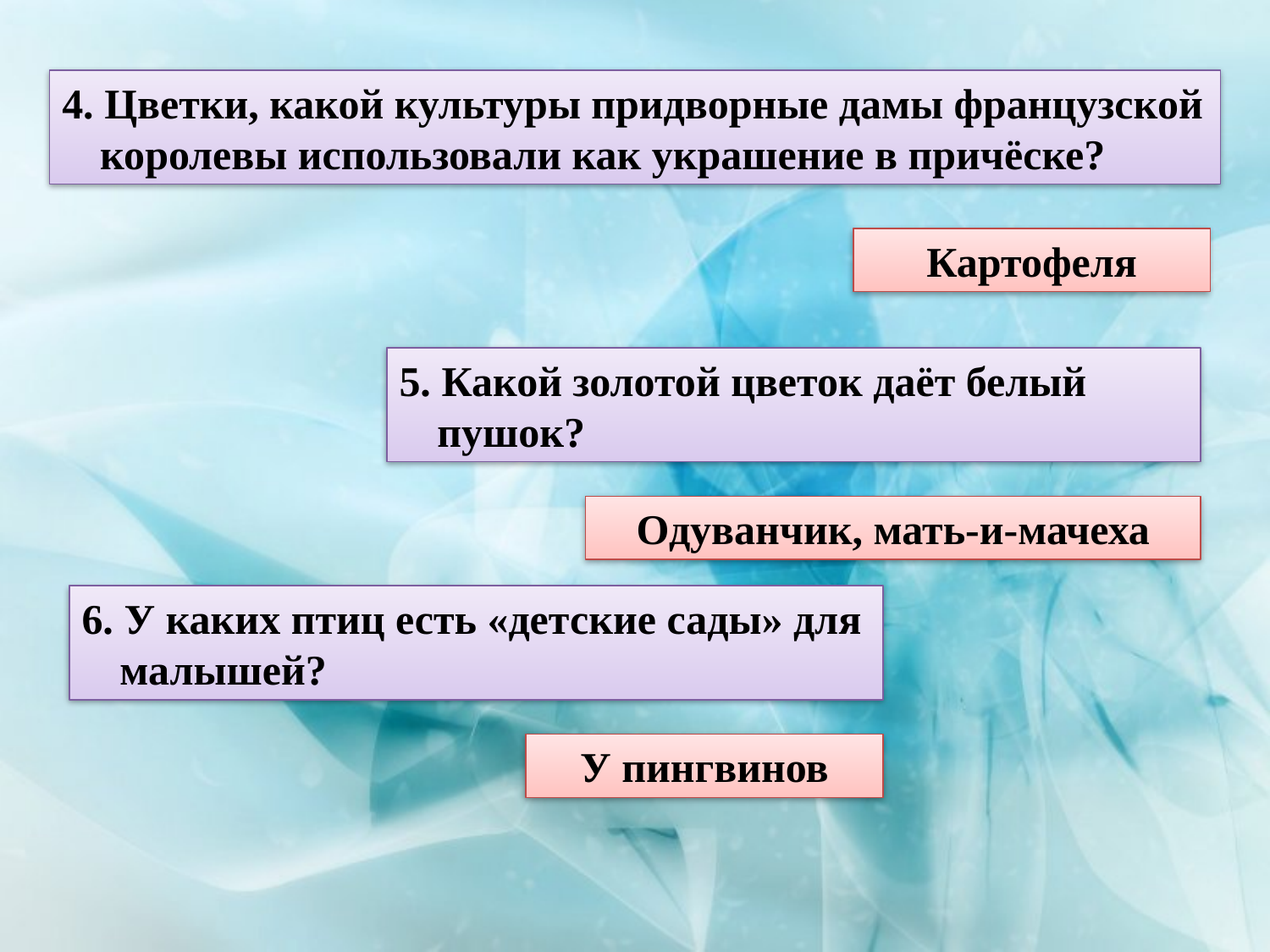

4. Цветки, какой культуры придворные дамы французской королевы использовали как украшение в причёске?
Картофеля
5. Какой золотой цветок даёт белый пушок?
Одуванчик, мать-и-мачеха
6. У каких птиц есть «детские сады» для малышей?
У пингвинов